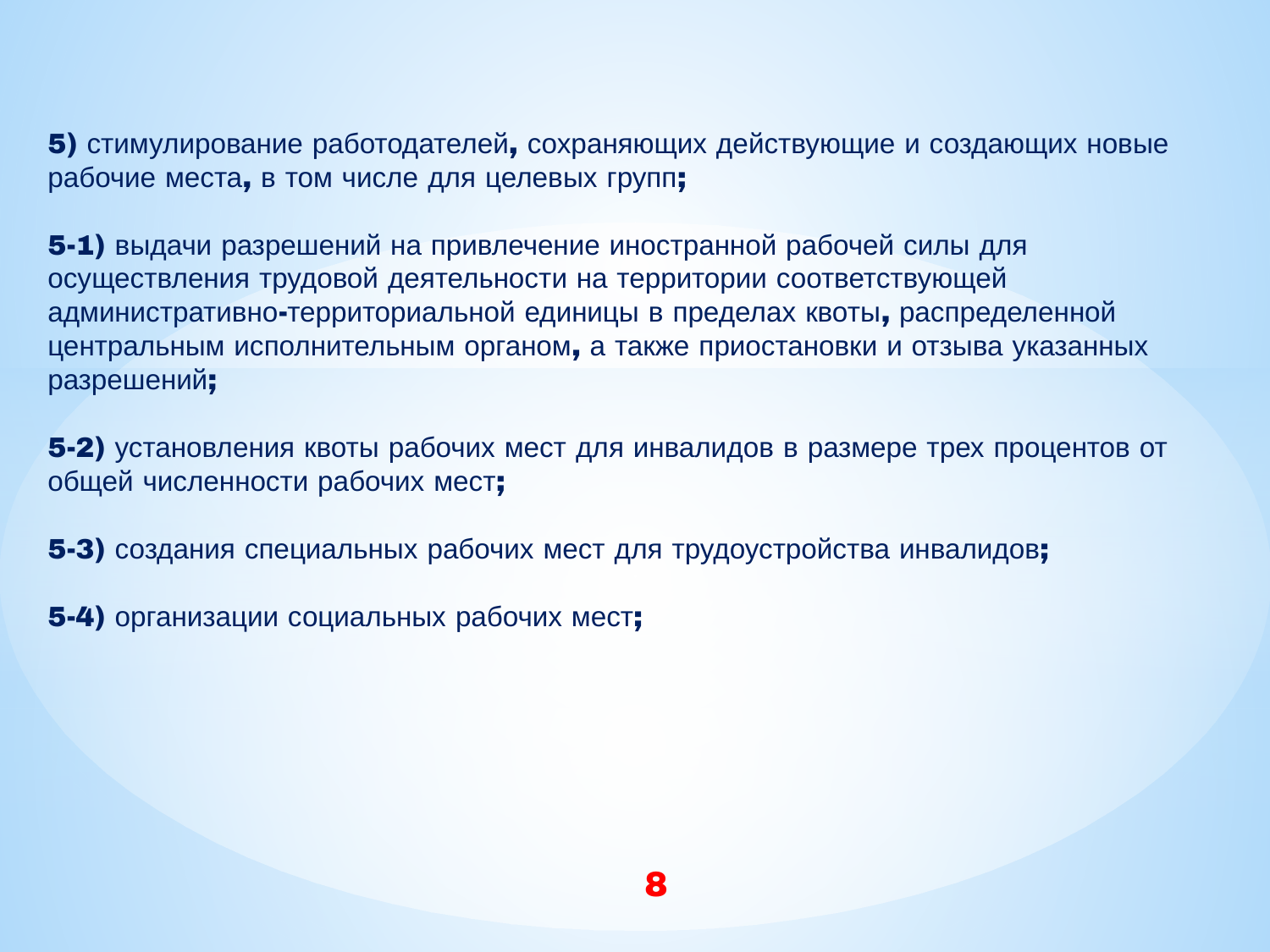

# 5) стимулирование работодателей, сохраняющих действующие и создающих новые рабочие места, в том числе для целевых групп; 5-1) выдачи разрешений на привлечение иностранной рабочей силы для осуществления трудовой деятельности на территории соответствующей административно-территориальной единицы в пределах квоты, распределенной центральным исполнительным органом, а также приостановки и отзыва указанных разрешений; 5-2) установления квоты рабочих мест для инвалидов в размере трех процентов от общей численности рабочих мест; 5-3) создания специальных рабочих мест для трудоустройства инвалидов; 5-4) организации социальных рабочих мест;

8